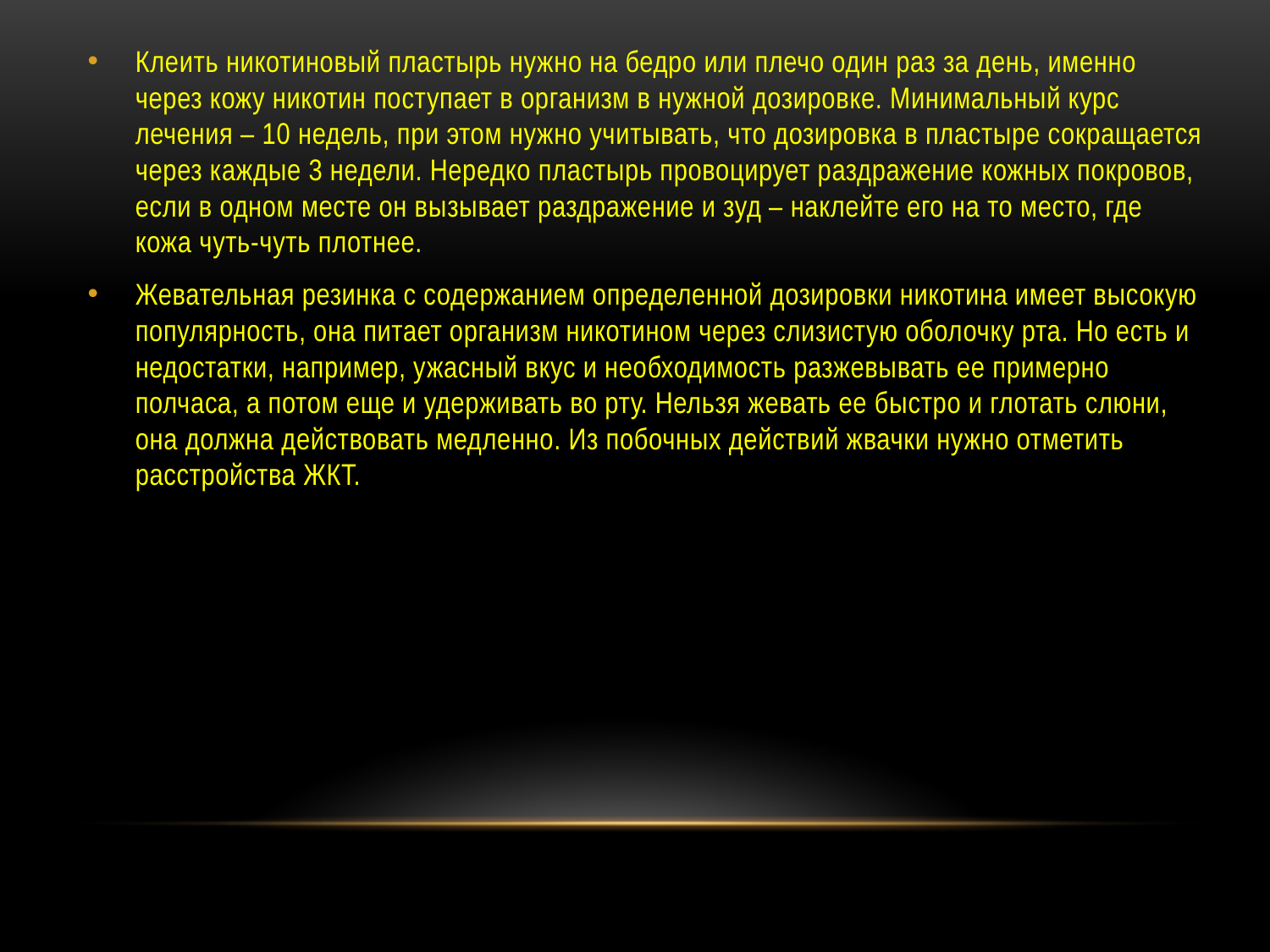

Клеить никотиновый пластырь нужно на бедро или плечо один раз за день, именно через кожу никотин поступает в организм в нужной дозировке. Минимальный курс лечения – 10 недель, при этом нужно учитывать, что дозировка в пластыре сокращается через каждые 3 недели. Нередко пластырь провоцирует раздражение кожных покровов, если в одном месте он вызывает раздражение и зуд – наклейте его на то место, где кожа чуть-чуть плотнее.
Жевательная резинка с содержанием определенной дозировки никотина имеет высокую популярность, она питает организм никотином через слизистую оболочку рта. Но есть и недостатки, например, ужасный вкус и необходимость разжевывать ее примерно полчаса, а потом еще и удерживать во рту. Нельзя жевать ее быстро и глотать слюни, она должна действовать медленно. Из побочных действий жвачки нужно отметить расстройства ЖКТ.